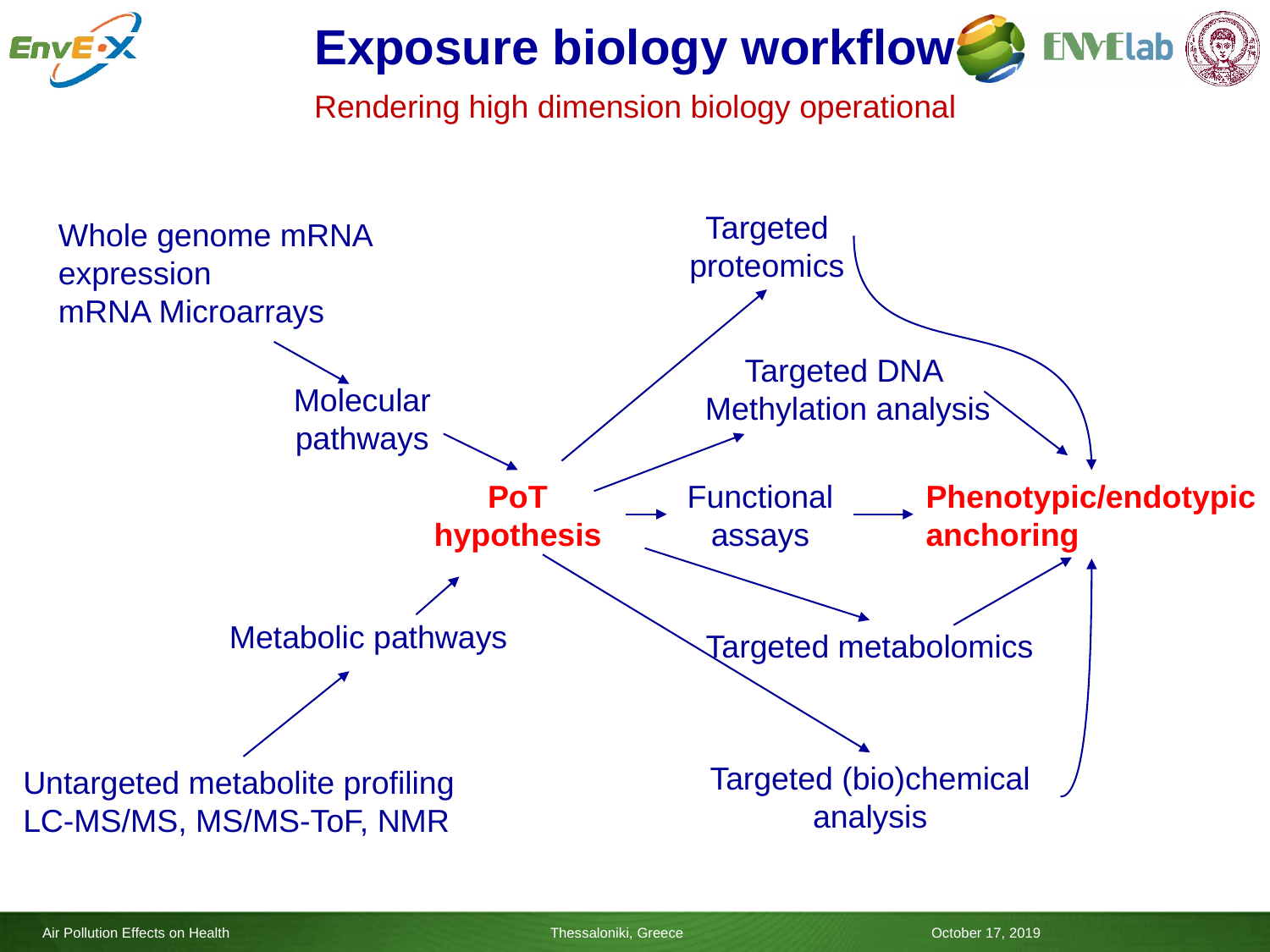

Exposure biology workflow
Rendering high dimension biology operational
Targeted proteomics
Whole genome mRNA expression
mRNA Microarrays
Targeted DNA
Methylation analysis
Molecular pathways
PoT hypothesis
Functional assays
Phenotypic/endotypic
anchoring
Metabolic pathways
Targeted metabolomics
Targeted (bio)chemical analysis
Untargeted metabolite profiling
LC-MS/MS, MS/MS-ToF, NMR